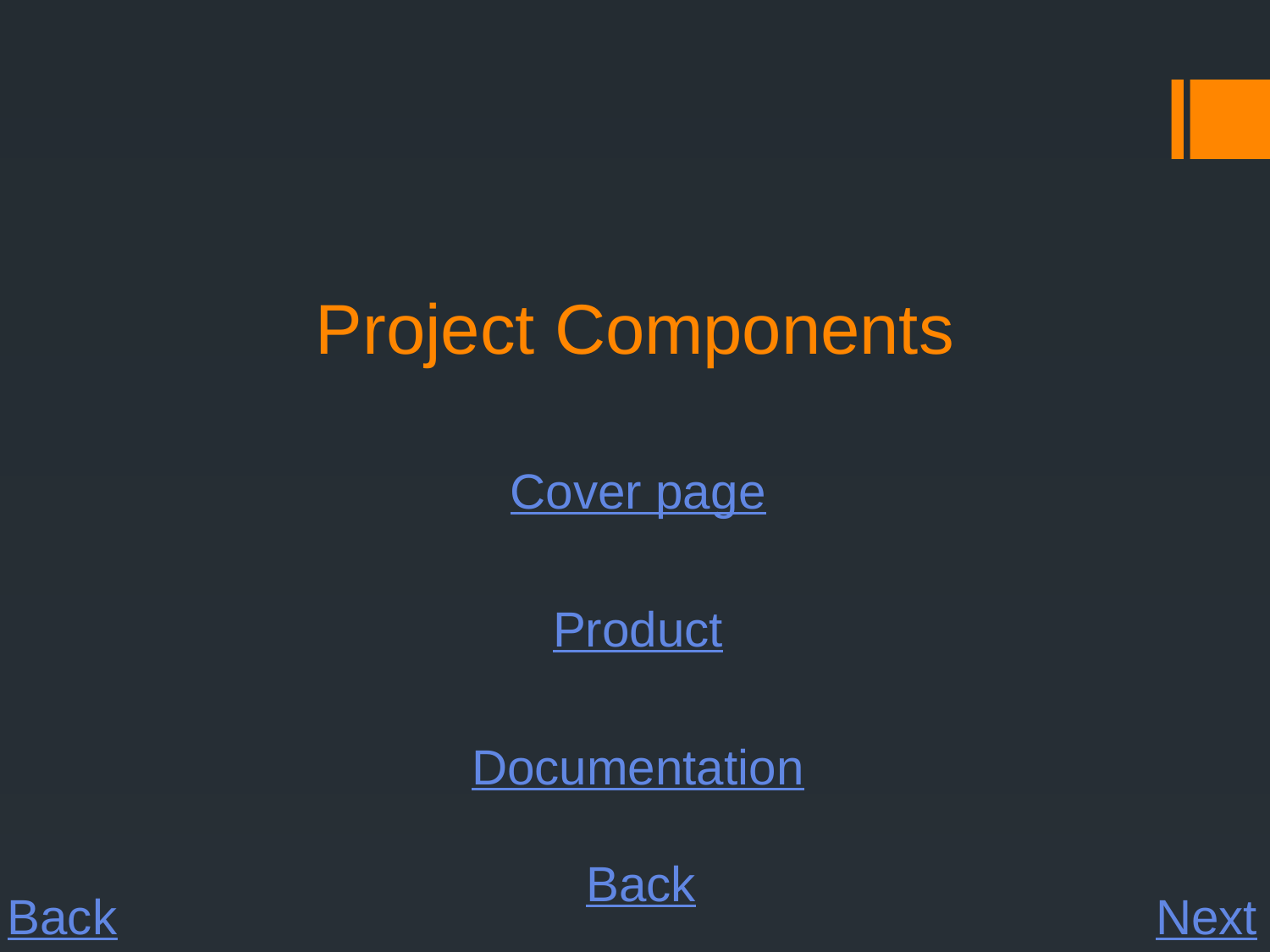

# Project Components

Cover page

Product

Documentation

Back
Back
Next